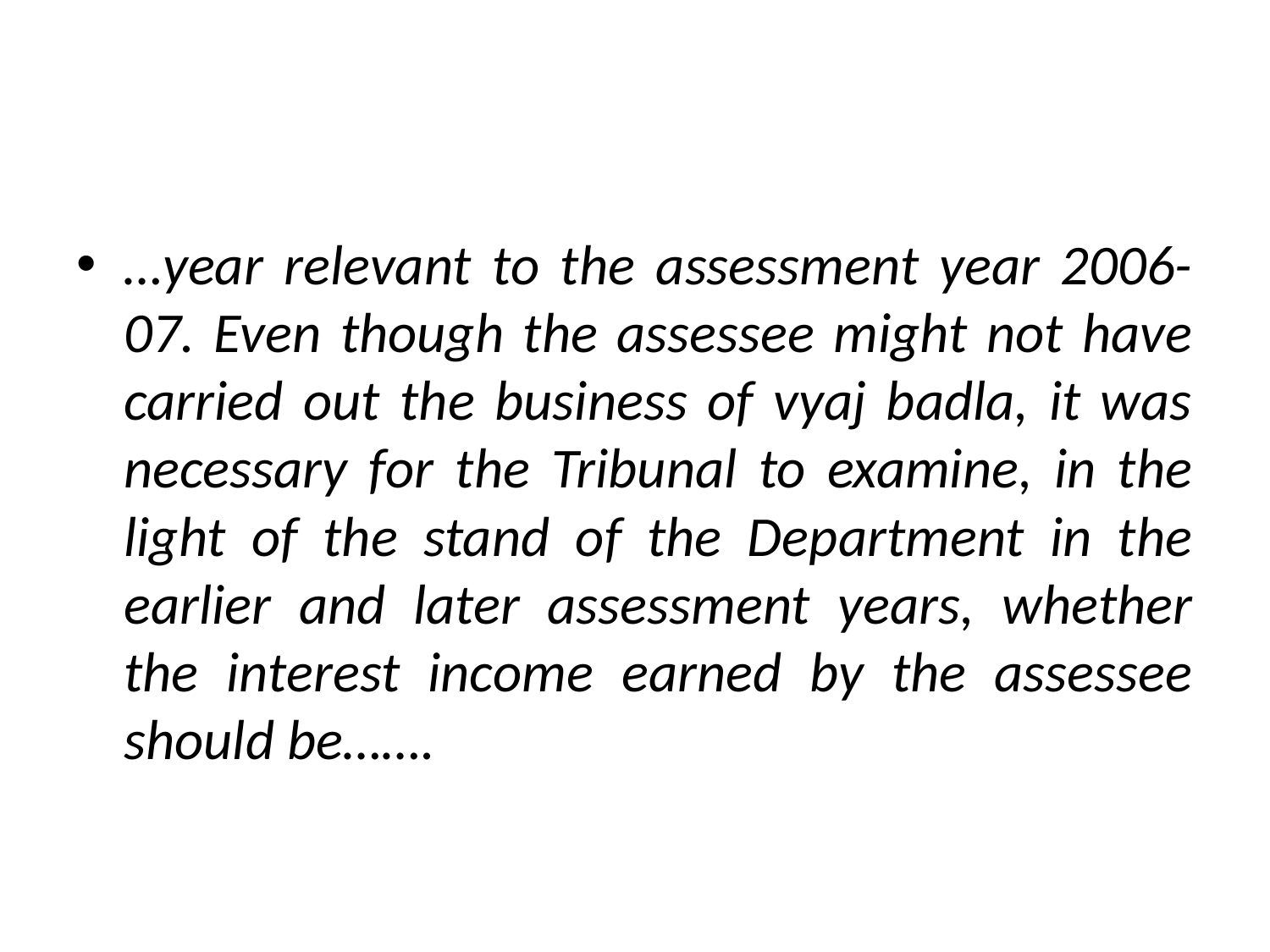

#
…year relevant to the assessment year 2006-07. Even though the assessee might not have carried out the business of vyaj badla, it was necessary for the Tribunal to examine, in the light of the stand of the Department in the earlier and later assessment years, whether the interest income earned by the assessee should be…….